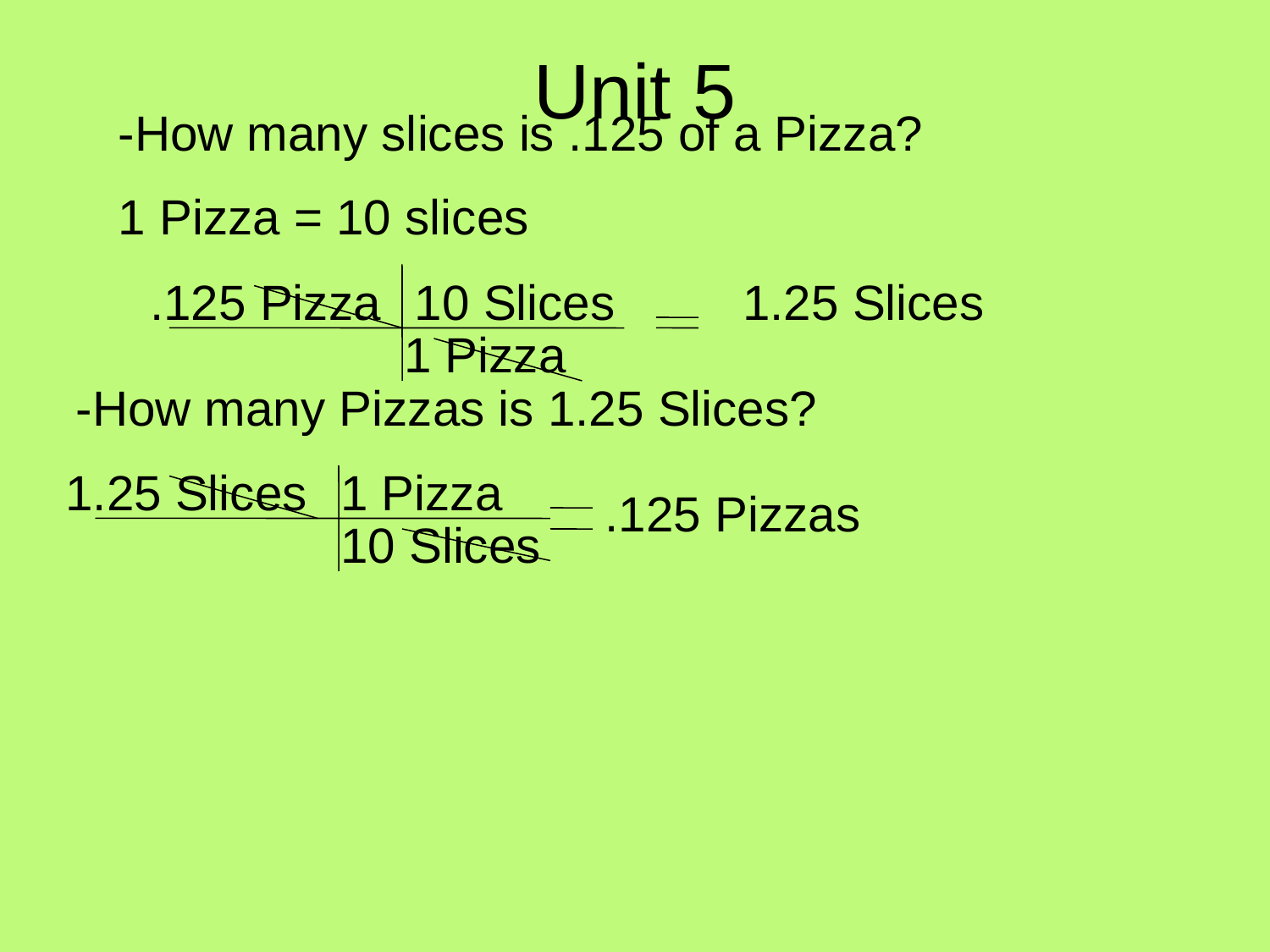

# Unit 5
-How many slices is .125 of a Pizza?
1 Pizza = 10 slices
.125 Pizza

10 Slices
1.25 Slices

1 Pizza

-How many Pizzas is 1.25 Slices?
1.25 Slices
1 Pizza

.125 Pizzas
10 Slices